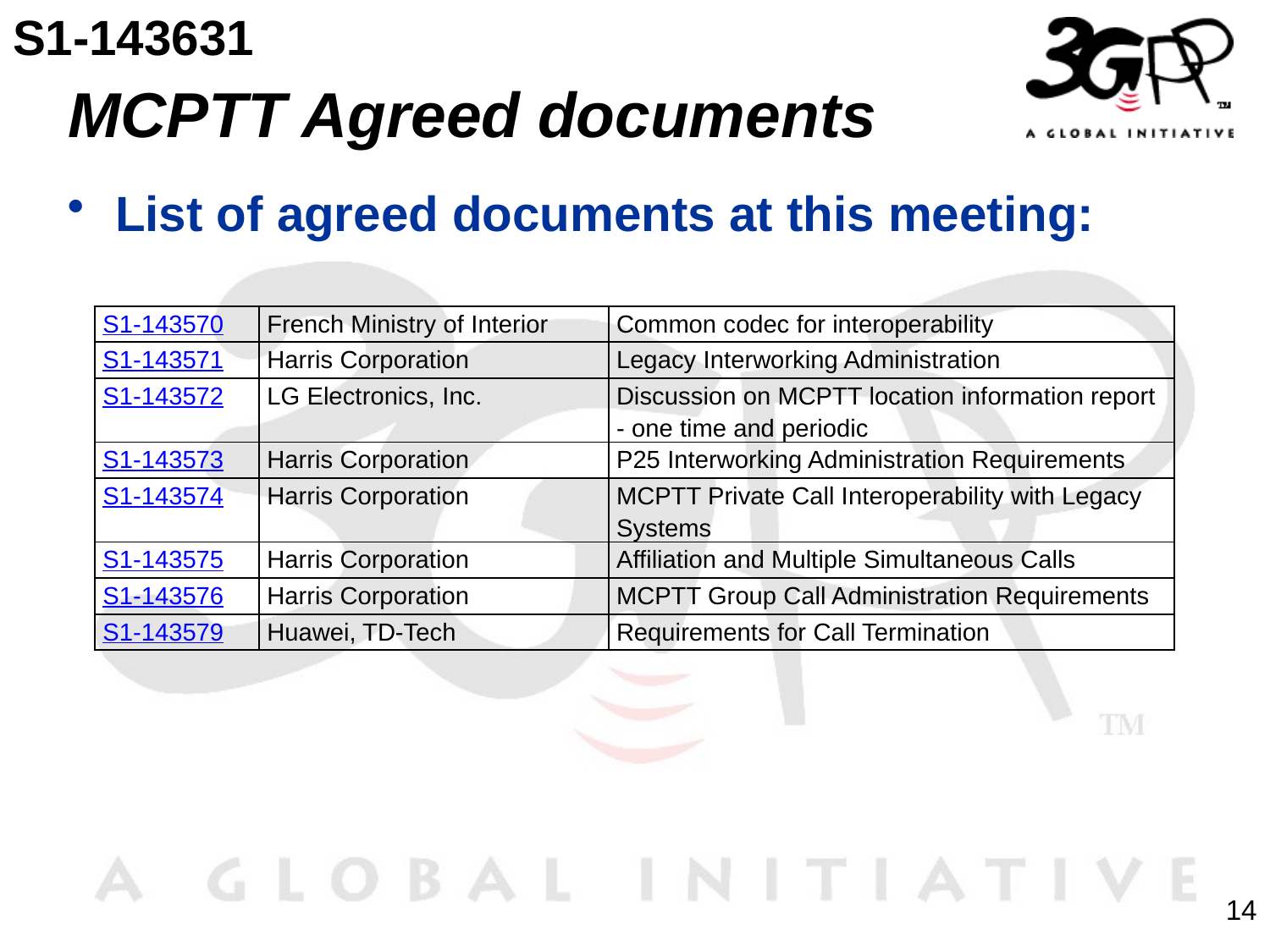

S1-143631
# MCPTT Agreed documents
List of agreed documents at this meeting:

| S1-143570 | French Ministry of Interior | Common codec for interoperability |
| --- | --- | --- |
| S1-143571 | Harris Corporation | Legacy Interworking Administration |
| S1-143572 | LG Electronics, Inc. | Discussion on MCPTT location information report - one time and periodic |
| S1-143573 | Harris Corporation | P25 Interworking Administration Requirements |
| S1-143574 | Harris Corporation | MCPTT Private Call Interoperability with Legacy Systems |
| S1-143575 | Harris Corporation | Affiliation and Multiple Simultaneous Calls |
| S1-143576 | Harris Corporation | MCPTT Group Call Administration Requirements |
| S1-143579 | Huawei, TD-Tech | Requirements for Call Termination |
14